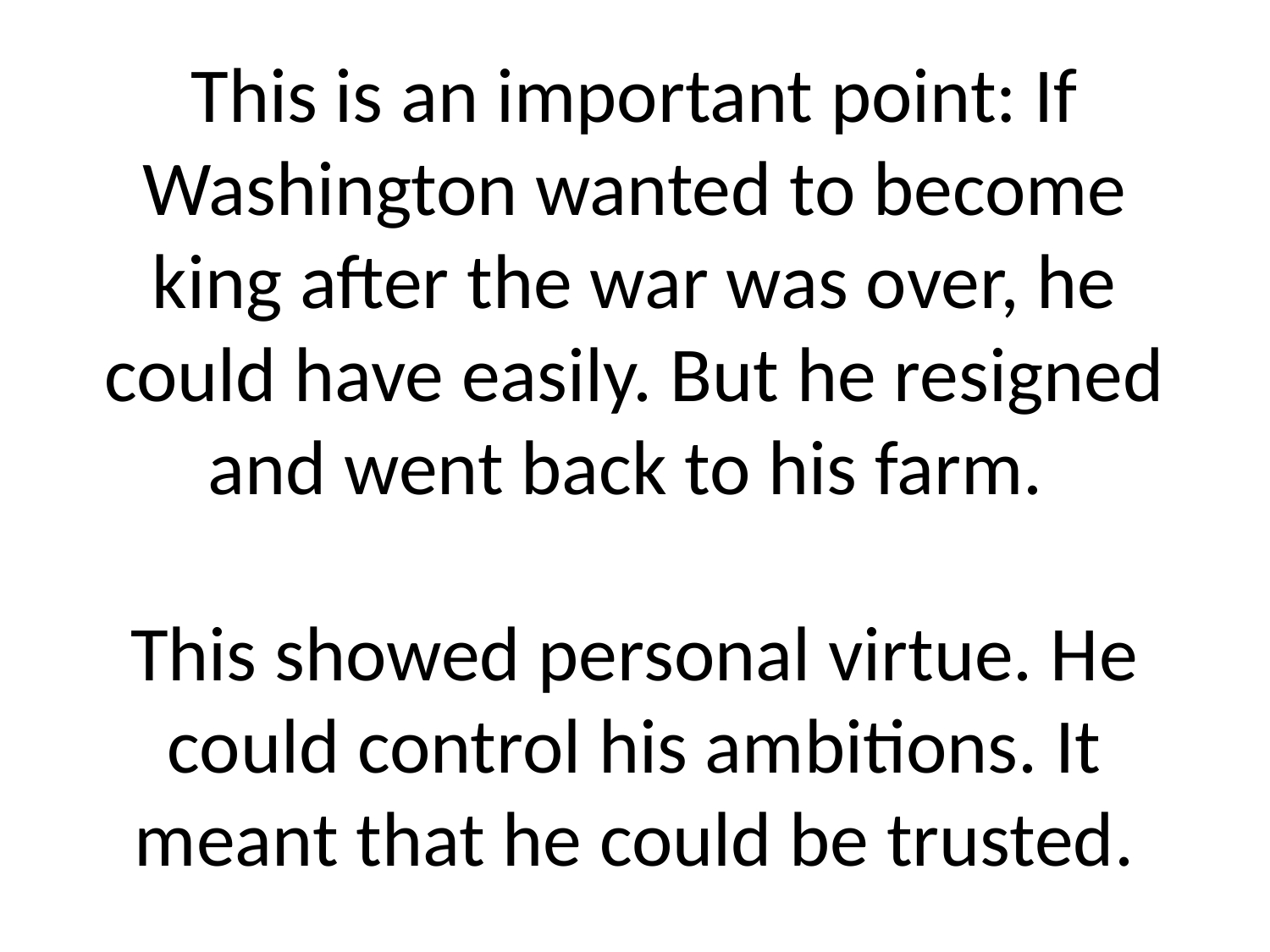

# This is an important point: If Washington wanted to become king after the war was over, he could have easily. But he resigned and went back to his farm. This showed personal virtue. He could control his ambitions. It meant that he could be trusted.